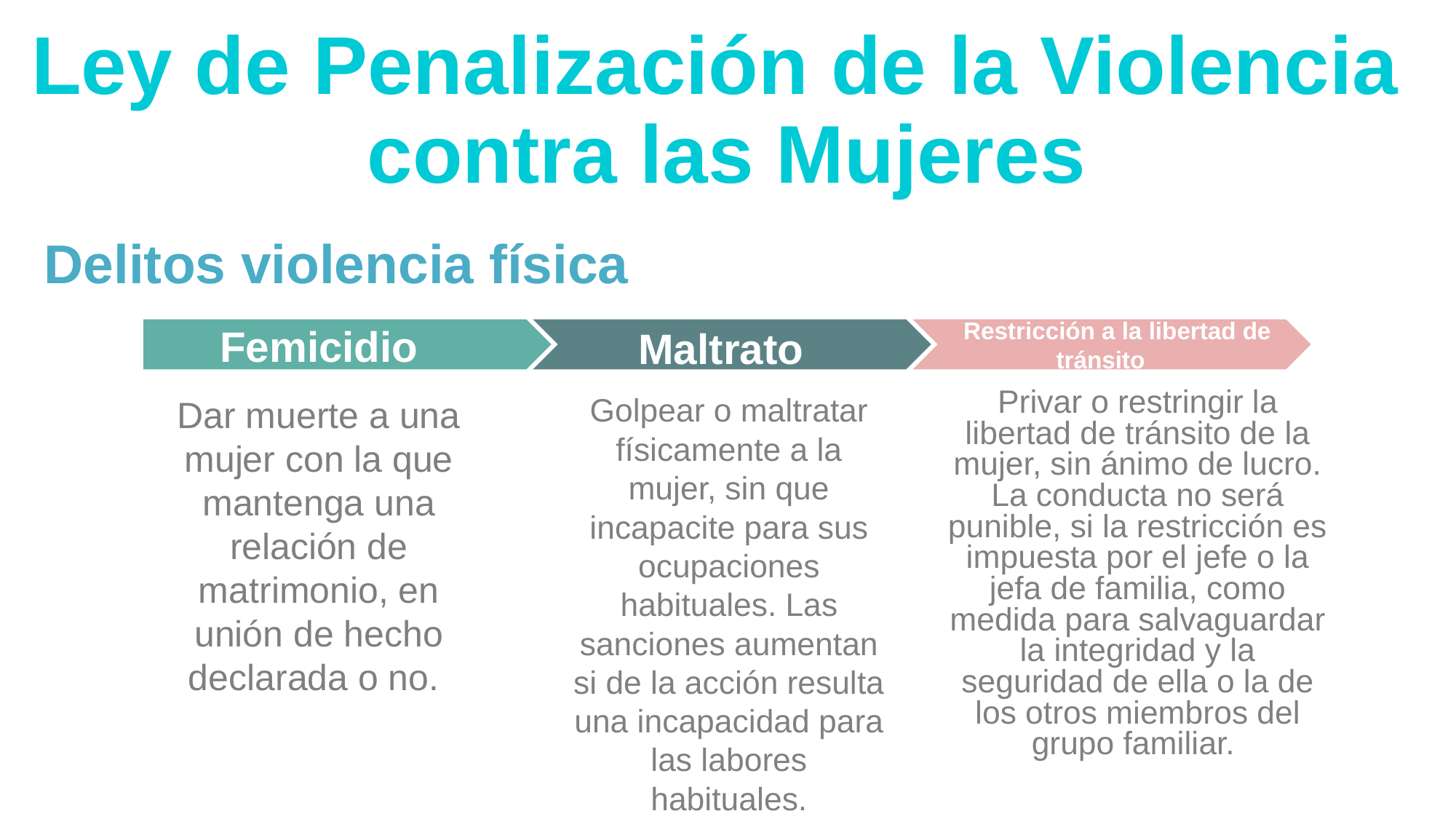

# Ley de Penalización de la Violencia contra las Mujeres
Delitos violencia física
Femicidio
Maltrato

     Restricción a la libertad de tránsito
Privar o restringir la libertad de tránsito de la mujer, sin ánimo de lucro. La conducta no será punible, si la restricción es impuesta por el jefe o la jefa de familia, como medida para salvaguardar la integridad y la seguridad de ella o la de los otros miembros del grupo familiar.
Golpear o maltratar físicamente a la mujer, sin que incapacite para sus ocupaciones habituales. Las sanciones aumentan si de la acción resulta una incapacidad para las labores habituales.
Dar muerte a una mujer con la que mantenga una relación de matrimonio, en unión de hecho declarada o no.